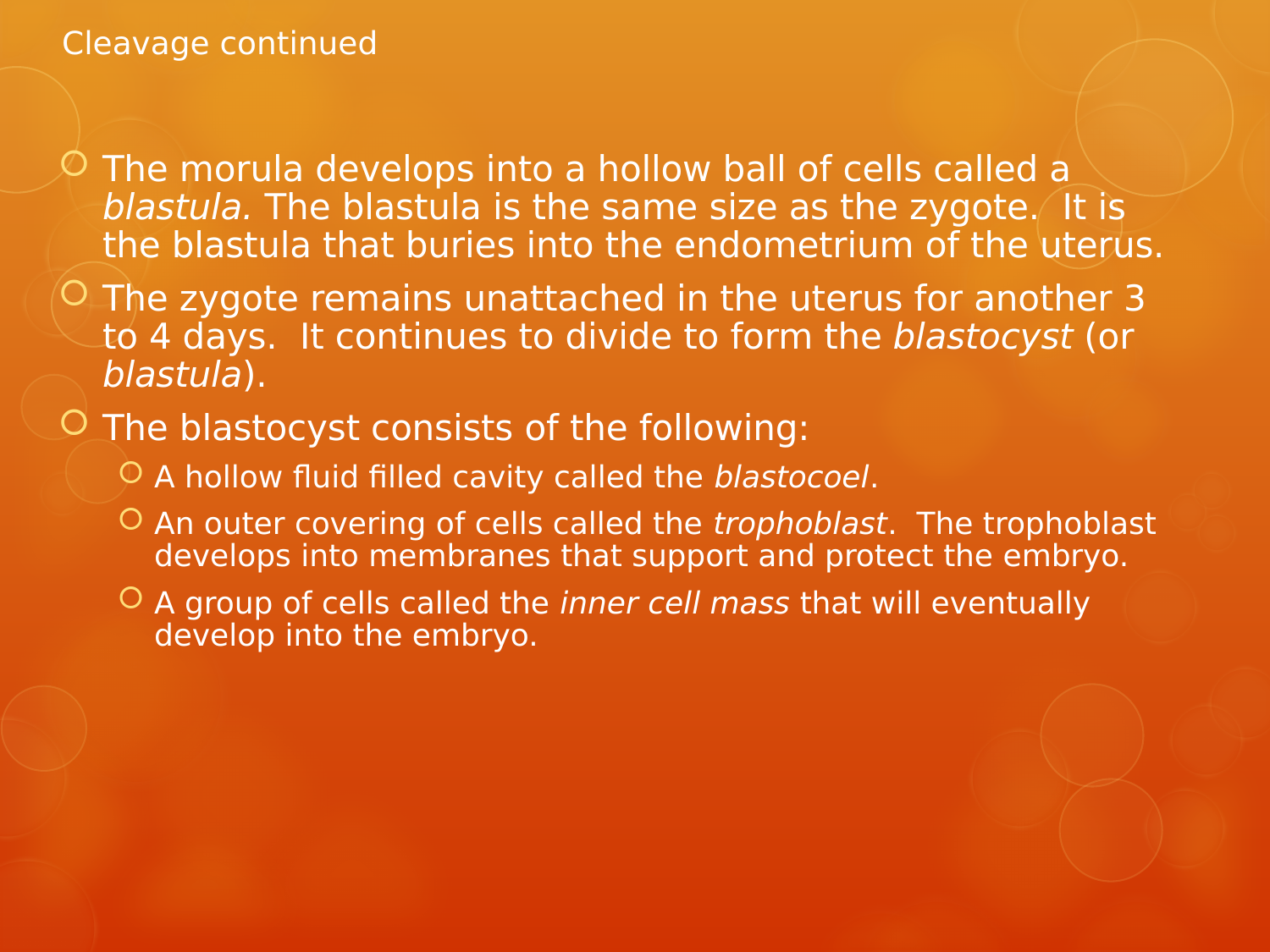

Cleavage continued
The morula develops into a hollow ball of cells called a blastula. The blastula is the same size as the zygote.  It is the blastula that buries into the endometrium of the uterus.
The zygote remains unattached in the uterus for another 3 to 4 days.  It continues to divide to form the blastocyst (or blastula).
The blastocyst consists of the following:
A hollow fluid filled cavity called the blastocoel.
An outer covering of cells called the trophoblast.  The trophoblast develops into membranes that support and protect the embryo.
A group of cells called the inner cell mass that will eventually develop into the embryo.